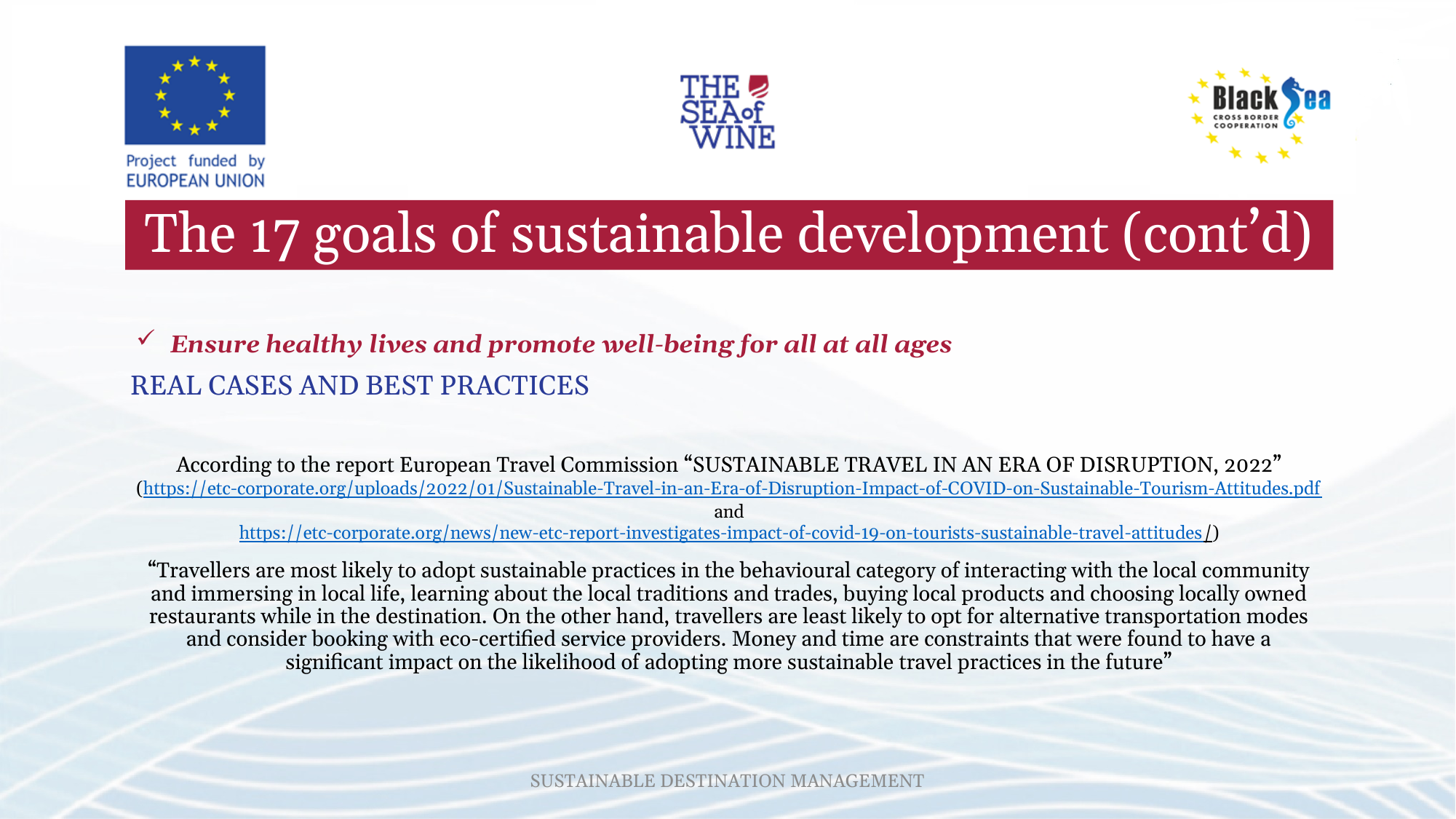

# The 17 goals of sustainable development (cont’d)
Ensure healthy lives and promote well-being for all at all ages

According to the report European Travel Commission “SUSTAINABLE TRAVEL IN AN ERA OF DISRUPTION, 2022”
(https://etc-corporate.org/uploads/2022/01/Sustainable-Travel-in-an-Era-of-Disruption-Impact-of-COVID-on-Sustainable-Tourism-Attitudes.pdf
and
https://etc-corporate.org/news/new-etc-report-investigates-impact-of-covid-19-on-tourists-sustainable-travel-attitudes/)
“Travellers are most likely to adopt sustainable practices in the behavioural category of interacting with the local community and immersing in local life, learning about the local traditions and trades, buying local products and choosing locally owned restaurants while in the destination. On the other hand, travellers are least likely to opt for alternative transportation modes and consider booking with eco-certified service providers. Money and time are constraints that were found to have a significant impact on the likelihood of adopting more sustainable travel practices in the future”
real cases and best practices
SUSTAINABLE DESTINATION MANAGEMENT